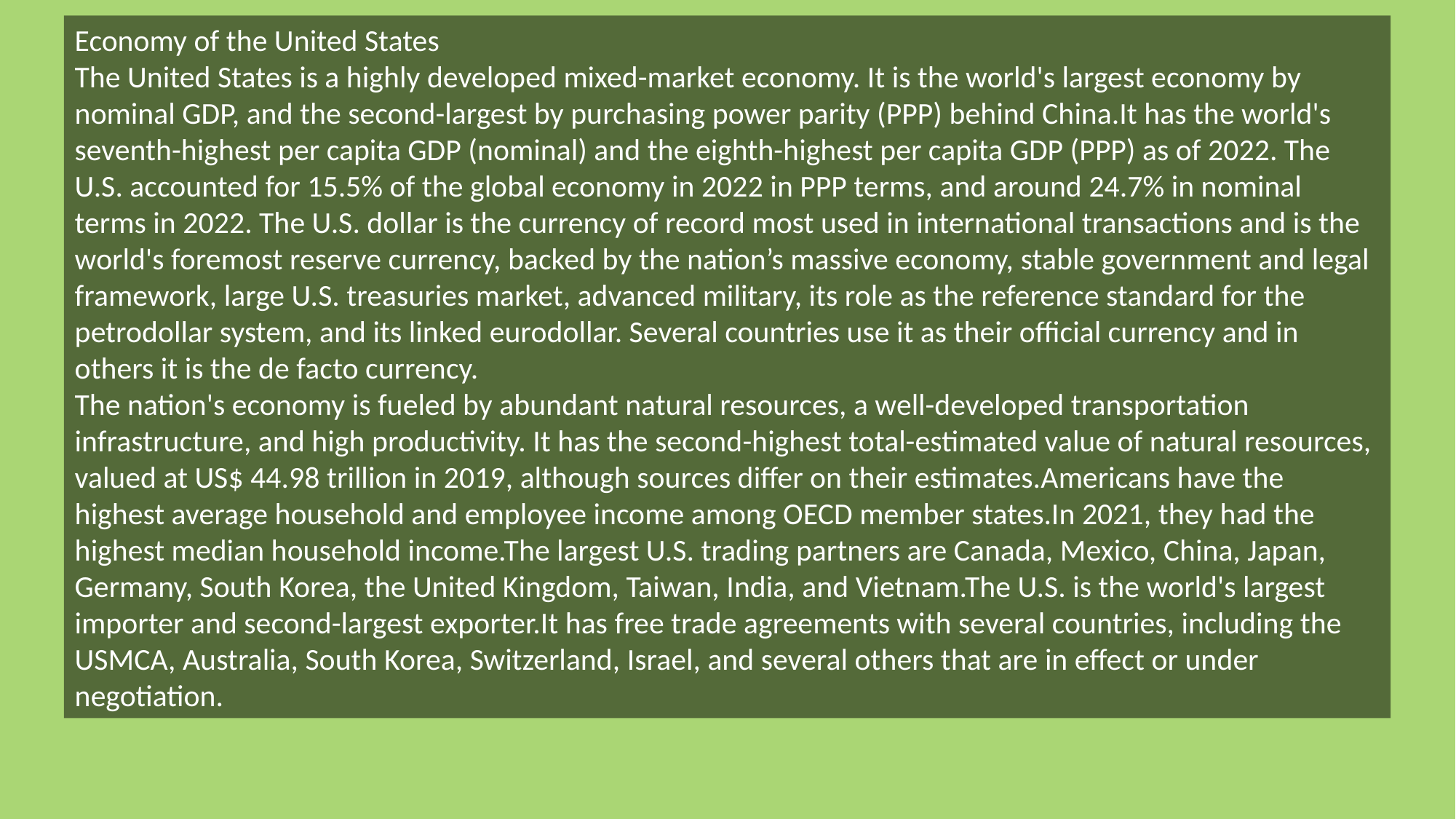

Economy of the United States
The United States is a highly developed mixed-market economy. It is the world's largest economy by nominal GDP, and the second-largest by purchasing power parity (PPP) behind China.It has the world's seventh-highest per capita GDP (nominal) and the eighth-highest per capita GDP (PPP) as of 2022. The U.S. accounted for 15.5% of the global economy in 2022 in PPP terms, and around 24.7% in nominal terms in 2022. The U.S. dollar is the currency of record most used in international transactions and is the world's foremost reserve currency, backed by the nation’s massive economy, stable government and legal framework, large U.S. treasuries market, advanced military, its role as the reference standard for the petrodollar system, and its linked eurodollar. Several countries use it as their official currency and in others it is the de facto currency.
The nation's economy is fueled by abundant natural resources, a well-developed transportation infrastructure, and high productivity. It has the second-highest total-estimated value of natural resources, valued at US$ 44.98 trillion in 2019, although sources differ on their estimates.Americans have the highest average household and employee income among OECD member states.In 2021, they had the highest median household income.The largest U.S. trading partners are Canada, Mexico, China, Japan, Germany, South Korea, the United Kingdom, Taiwan, India, and Vietnam.The U.S. is the world's largest importer and second-largest exporter.It has free trade agreements with several countries, including the USMCA, Australia, South Korea, Switzerland, Israel, and several others that are in effect or under negotiation.